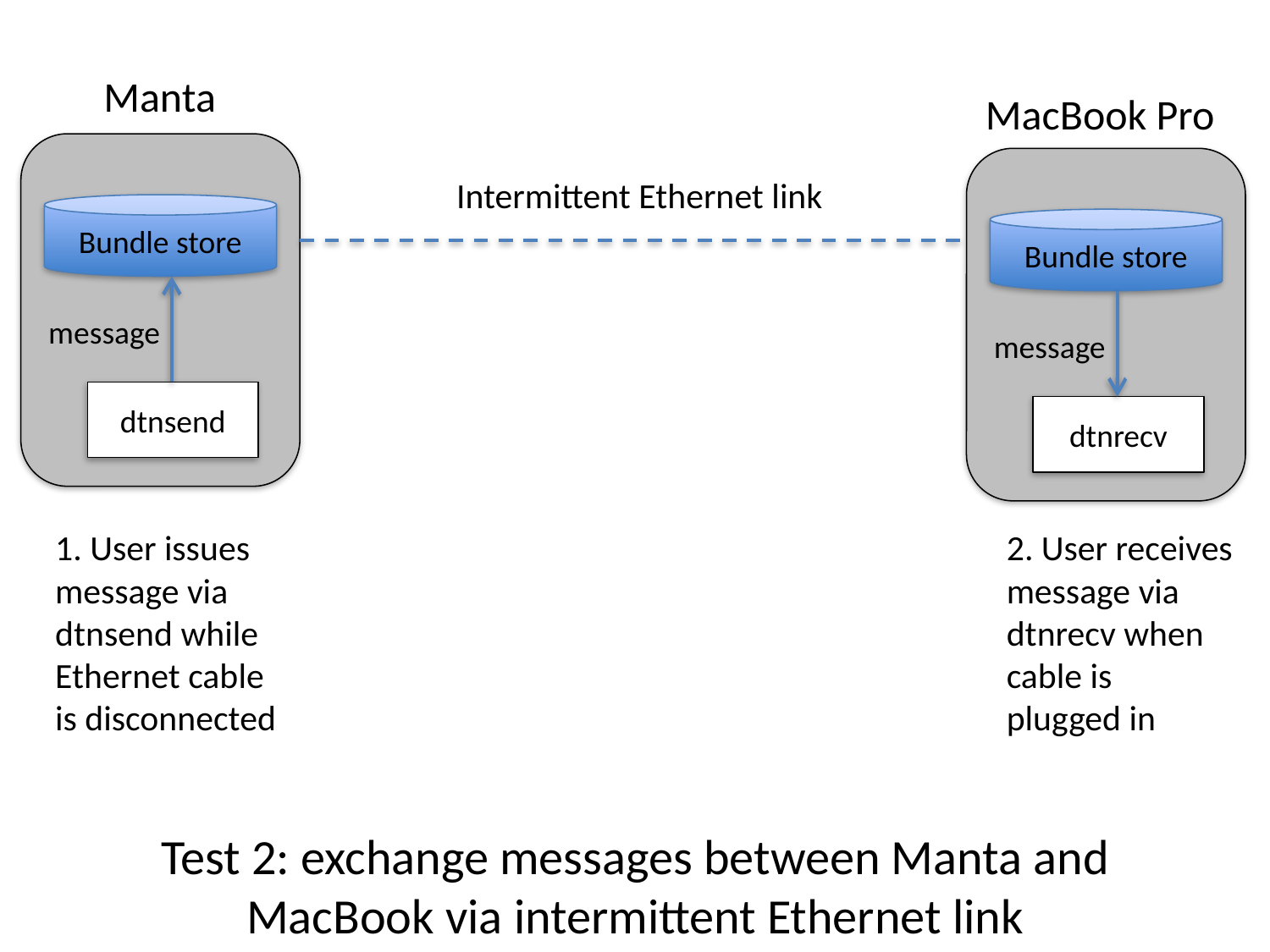

Manta
MacBook Pro

Intermittent Ethernet link
Bundle store
Bundle store
message
message
dtnsend
dtnrecv
1. User issues message via dtnsend while Ethernet cable is disconnected
2. User receives message via dtnrecv when cable is plugged in
Test 2: exchange messages between Manta and MacBook via intermittent Ethernet link